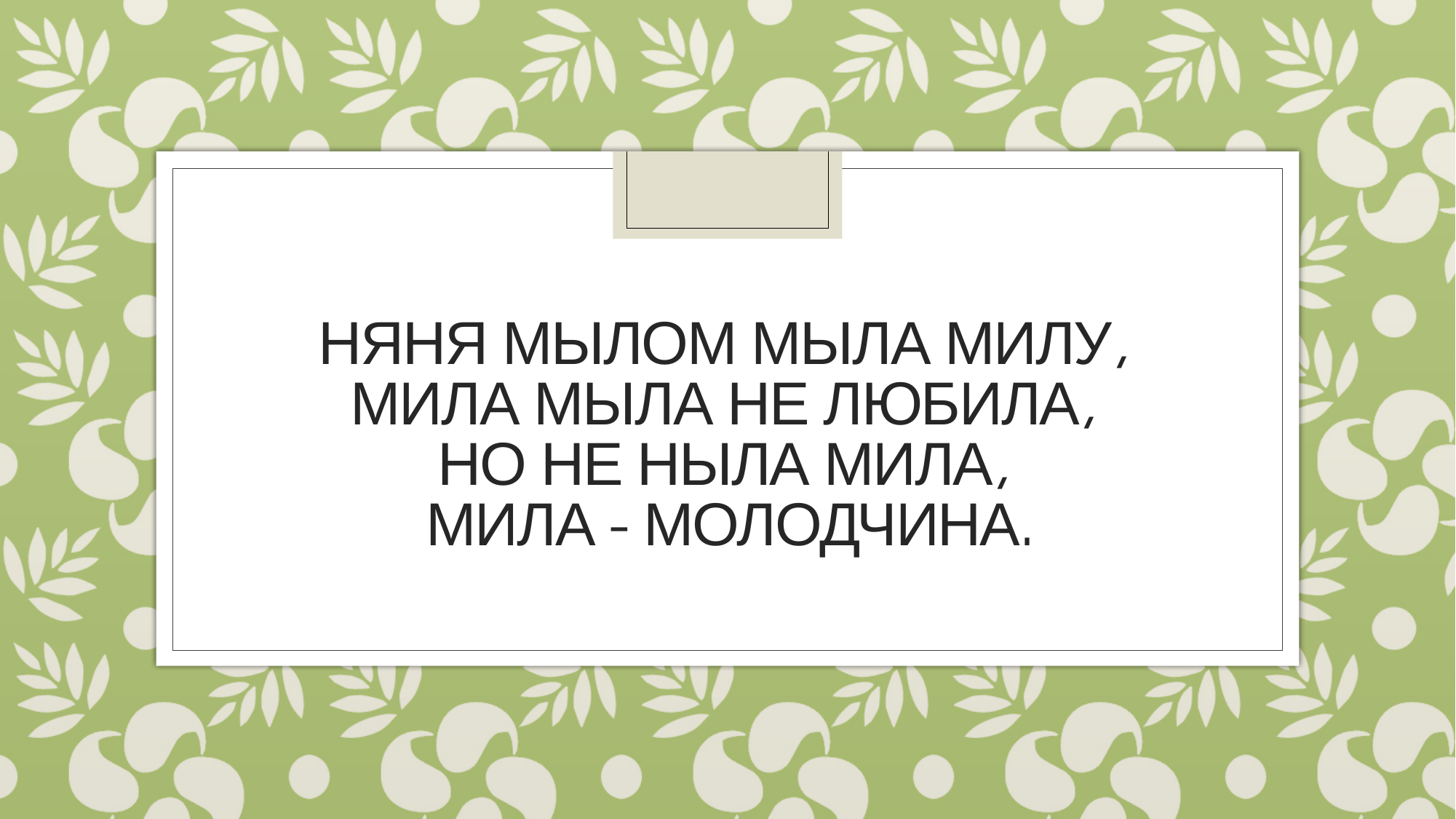

# Няня мылом мыла Милу,  Мила мыла не любила,  Но не ныла Мила,  Мила - молодчина.